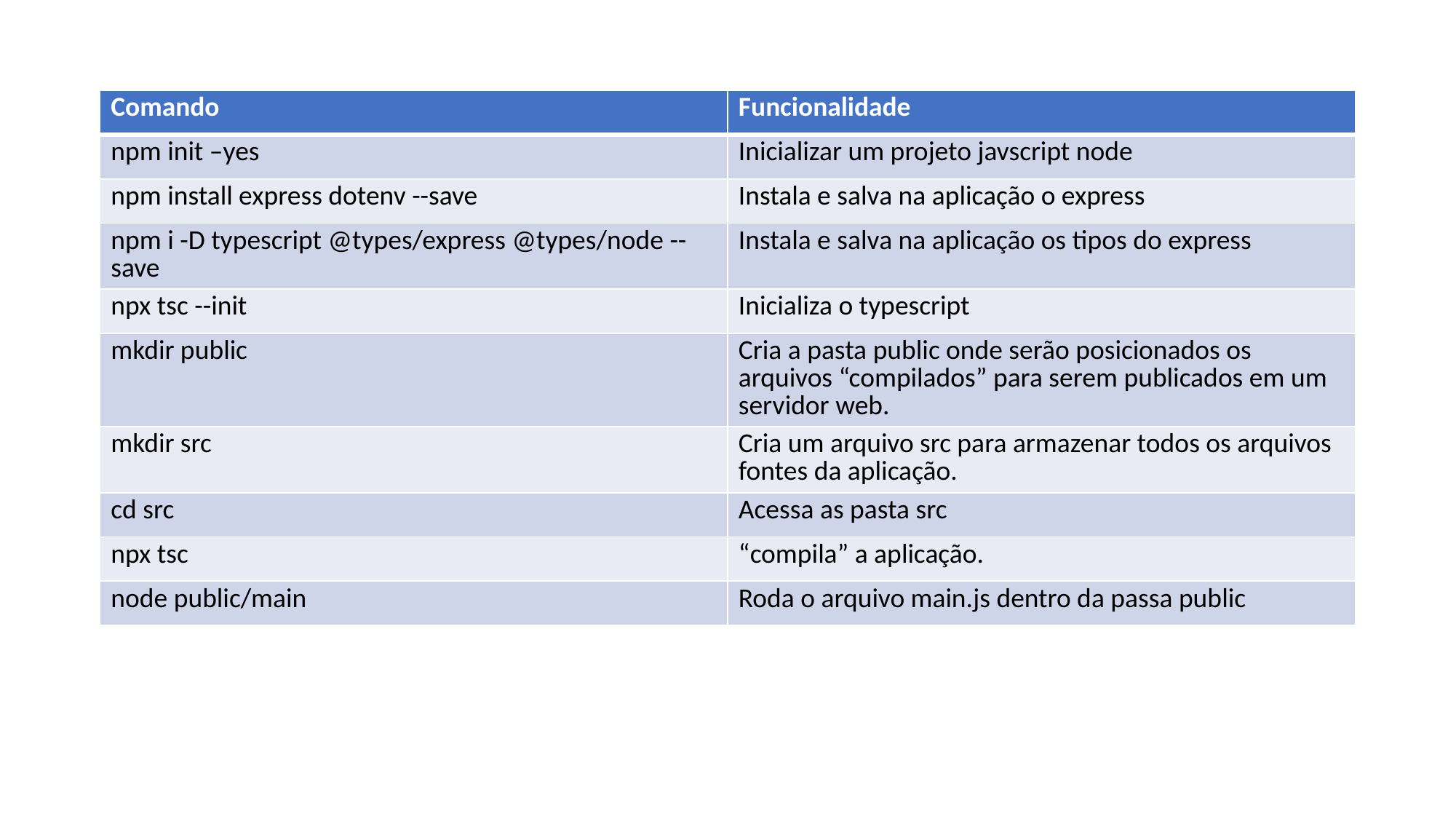

| Comando | Funcionalidade |
| --- | --- |
| npm init –yes | Inicializar um projeto javscript node |
| npm install express dotenv --save | Instala e salva na aplicação o express |
| npm i -D typescript @types/express @types/node --save | Instala e salva na aplicação os tipos do express |
| npx tsc --init | Inicializa o typescript |
| mkdir public | Cria a pasta public onde serão posicionados os arquivos “compilados” para serem publicados em um servidor web. |
| mkdir src | Cria um arquivo src para armazenar todos os arquivos fontes da aplicação. |
| cd src | Acessa as pasta src |
| npx tsc | “compila” a aplicação. |
| node public/main | Roda o arquivo main.js dentro da passa public |